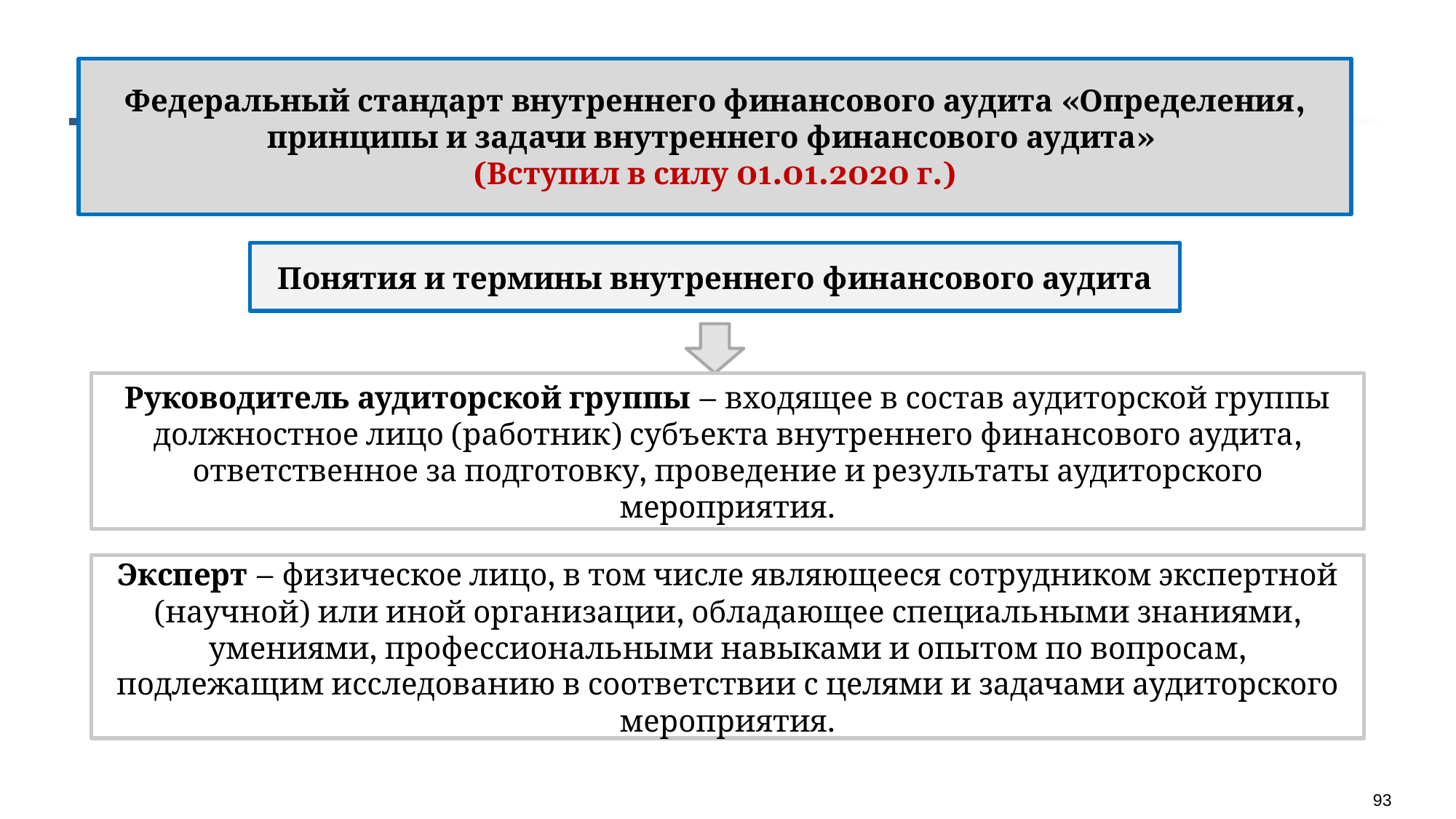

Федеральный стандарт внутреннего финансового аудита «Определения, принципы и задачи внутреннего финансового аудита»
(Вступил в силу 01.01.2020 г.)
Понятия и термины внутреннего финансового аудита

Руководитель аудиторской группы – входящее в состав аудиторской группы должностное лицо (работник) субъекта внутреннего финансового аудита, ответственное за подготовку, проведение и результаты аудиторского мероприятия.
Эксперт – физическое лицо, в том числе являющееся сотрудником экспертной (научной) или иной организации, обладающее специальными знаниями, умениями, профессиональными навыками и опытом по вопросам, подлежащим исследованию в соответствии с целями и задачами аудиторского мероприятия.